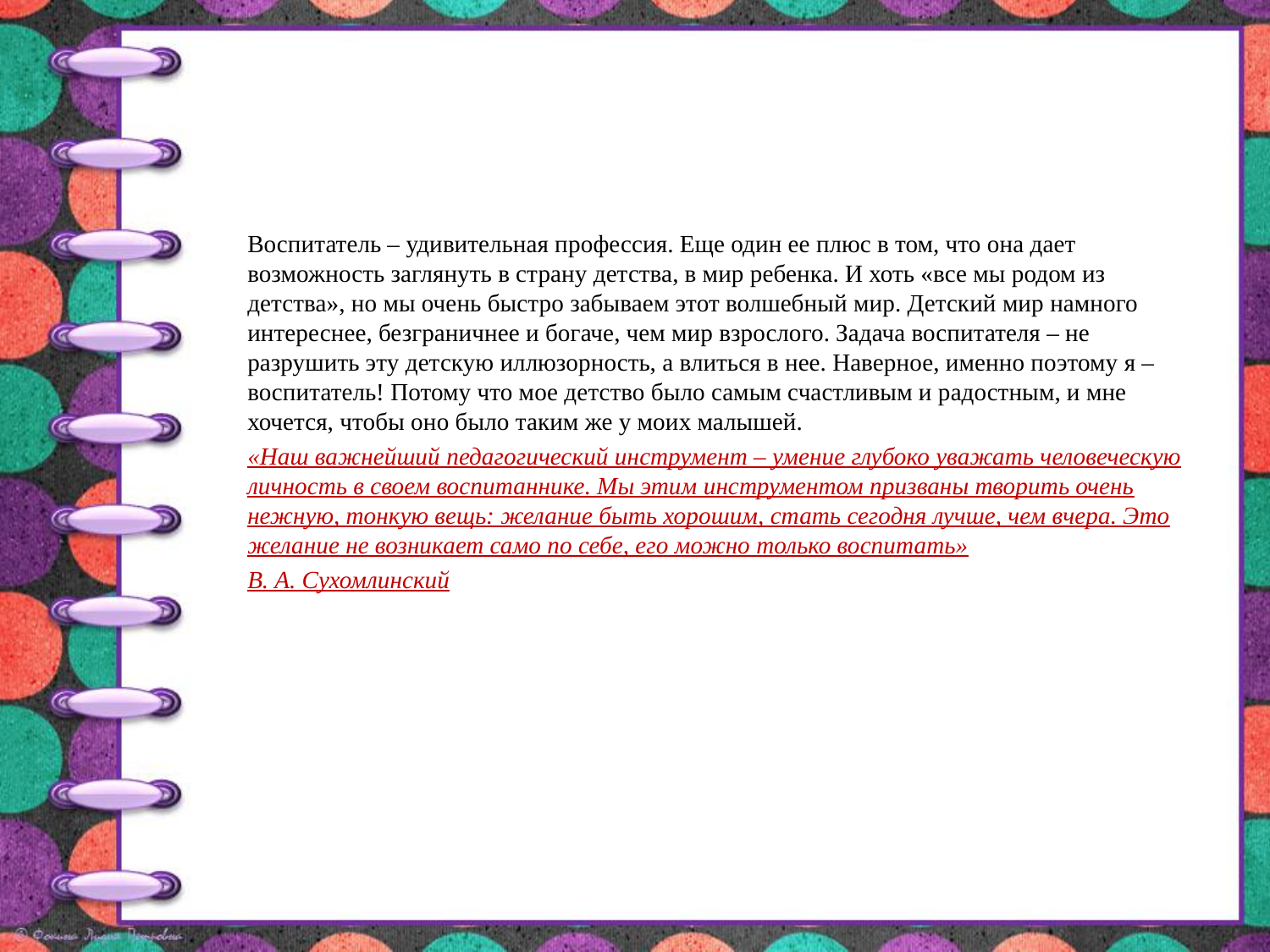

#
Воспитатель – удивительная профессия. Еще один ее плюс в том, что она дает возможность заглянуть в страну детства, в мир ребенка. И хоть «все мы родом из детства», но мы очень быстро забываем этот волшебный мир. Детский мир намного интереснее, безграничнее и богаче, чем мир взрослого. Задача воспитателя – не разрушить эту детскую иллюзорность, а влиться в нее. Наверное, именно поэтому я – воспитатель! Потому что мое детство было самым счастливым и радостным, и мне хочется, чтобы оно было таким же у моих малышей.
«Наш важнейший педагогический инструмент – умение глубоко уважать человеческую личность в своем воспитаннике. Мы этим инструментом призваны творить очень нежную, тонкую вещь: желание быть хорошим, стать сегодня лучше, чем вчера. Это желание не возникает само по себе, его можно только воспитать»
В. А. Сухомлинский